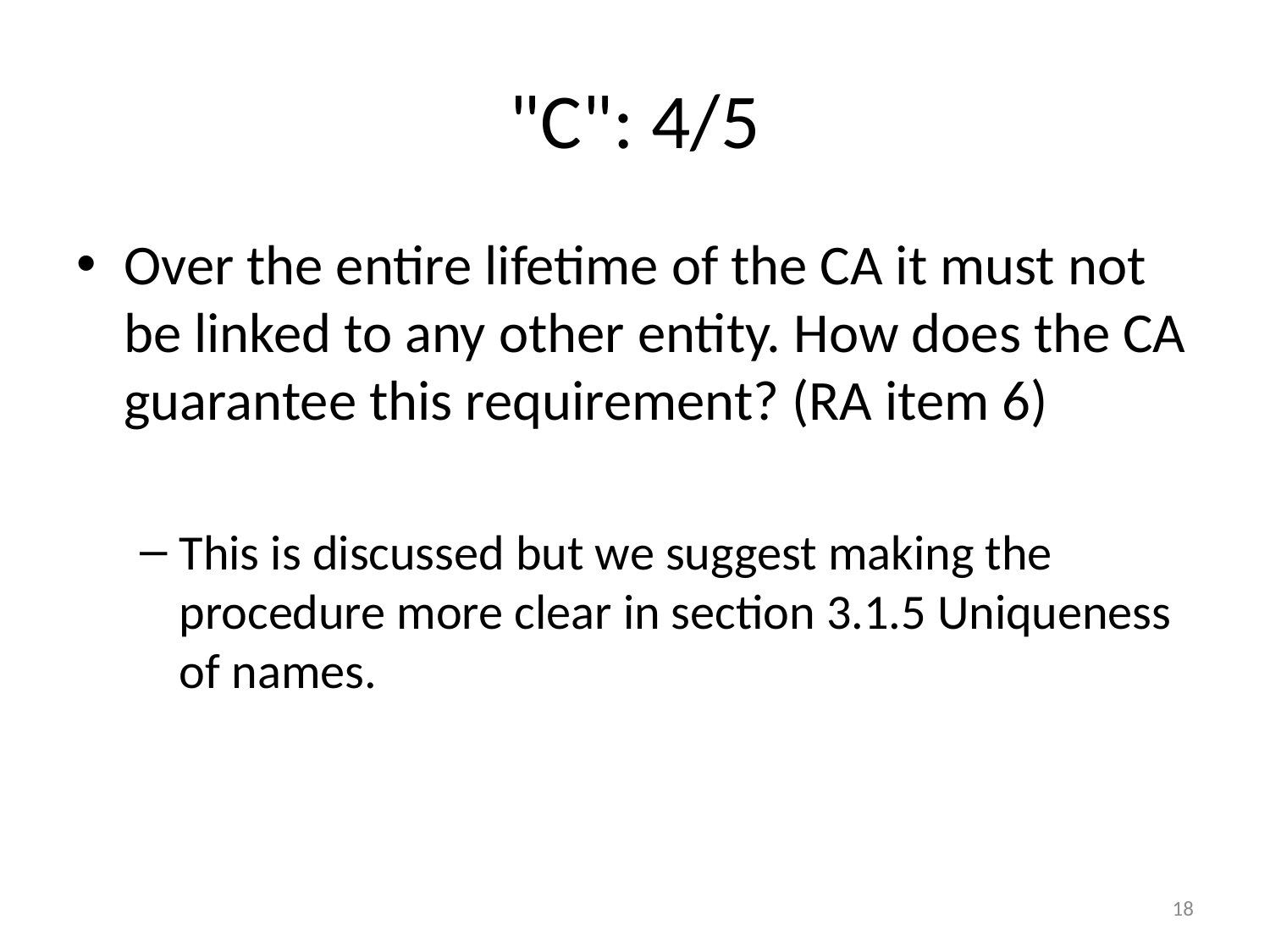

# "C": 4/5
Over the entire lifetime of the CA it must not be linked to any other entity. How does the CA guarantee this requirement? (RA item 6)

This is discussed but we suggest making the procedure more clear in section 3.1.5 Uniqueness of names.
18